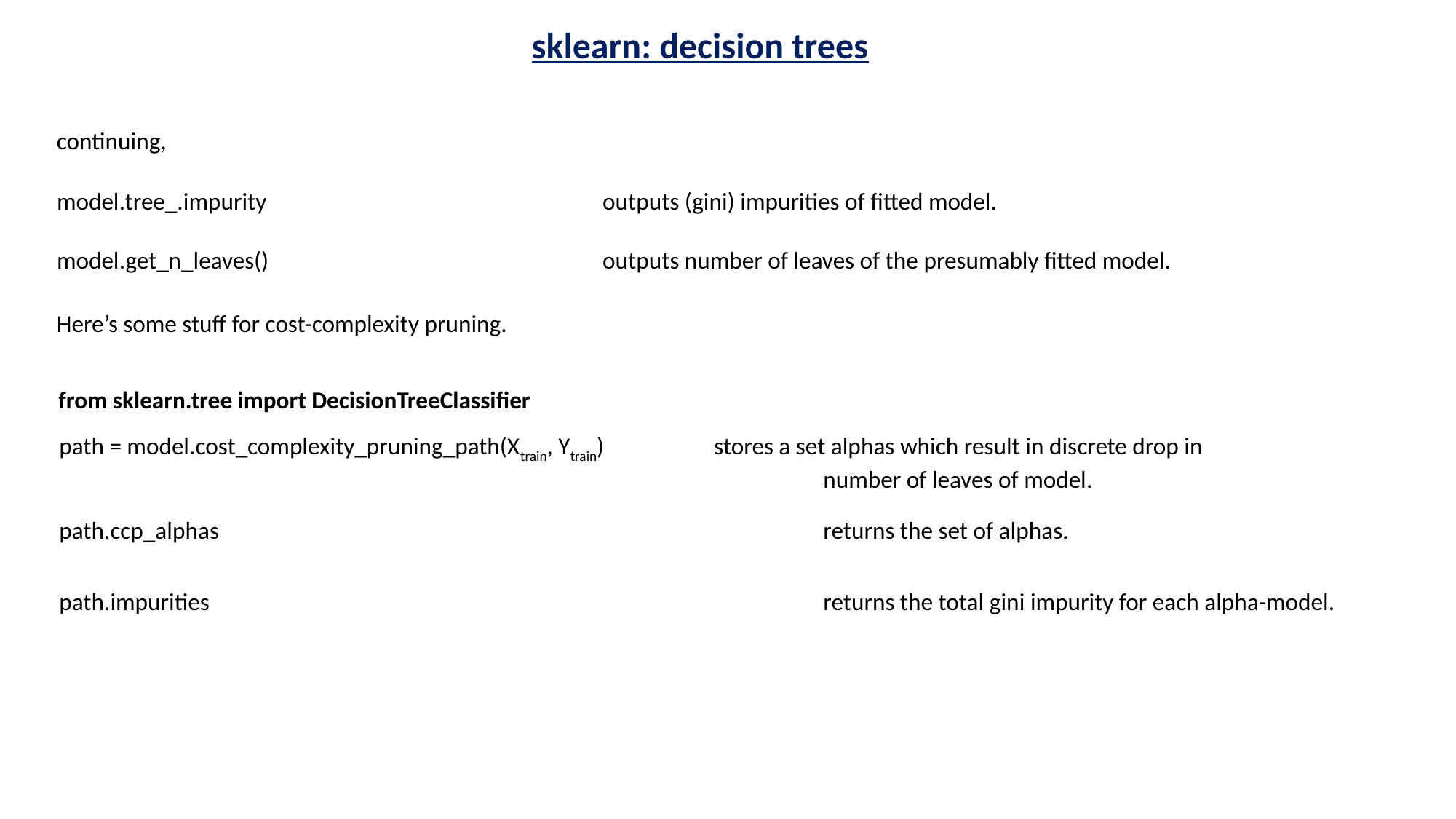

sklearn: decision trees
continuing,
model.tree_.impurity				outputs (gini) impurities of fitted model.
model.get_n_leaves()				outputs number of leaves of the presumably fitted model.
Here’s some stuff for cost-complexity pruning.
from sklearn.tree import DecisionTreeClassifier
path = model.cost_complexity_pruning_path(Xtrain, Ytrain)		stores a set alphas which result in discrete drop in
							number of leaves of model.
path.ccp_alphas						returns the set of alphas.
path.impurities						returns the total gini impurity for each alpha-model.